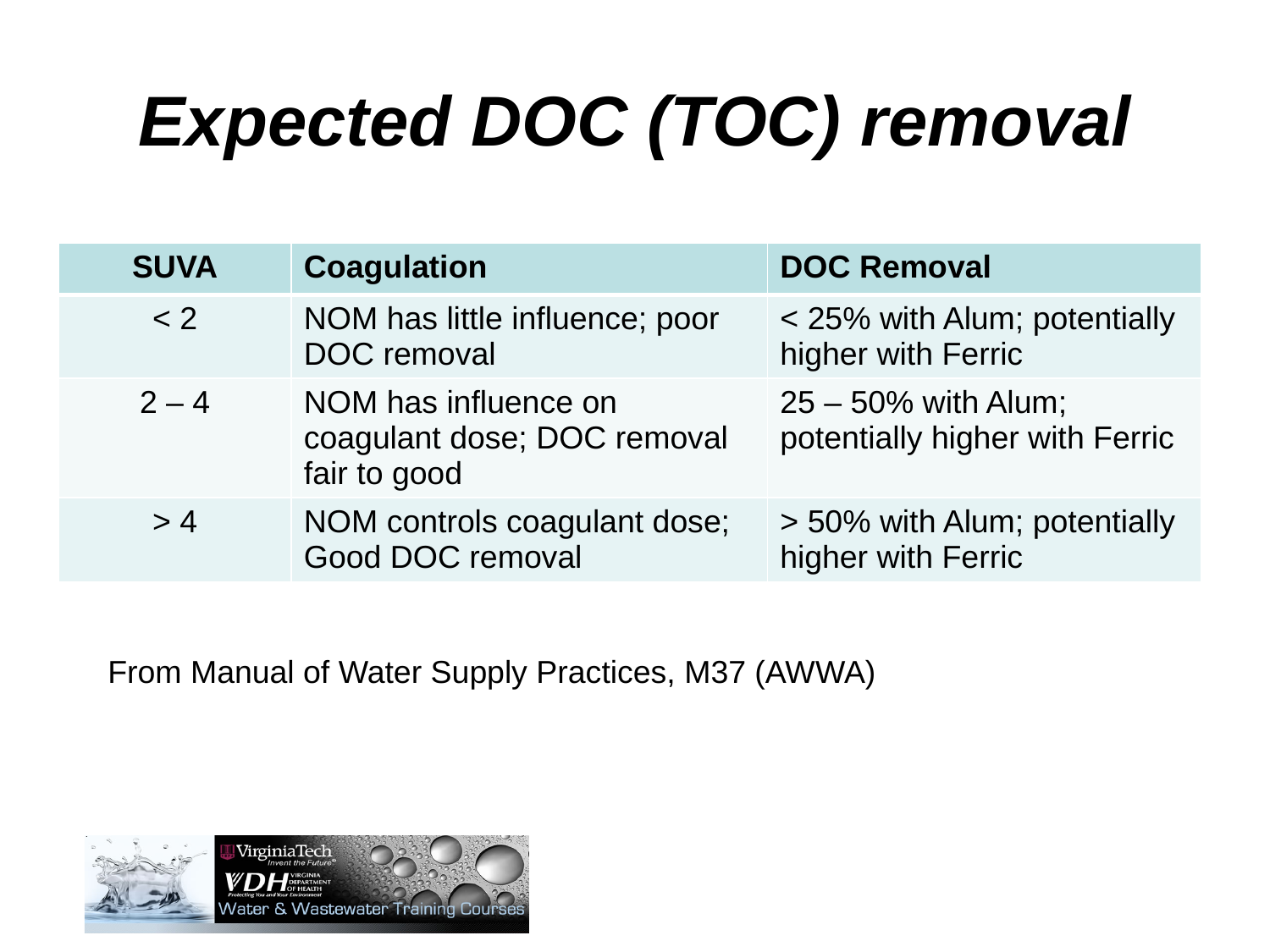

# Expected DOC (TOC) removal
| SUVA | Coagulation | DOC Removal |
| --- | --- | --- |
| < 2 | NOM has little influence; poor DOC removal | < 25% with Alum; potentially higher with Ferric |
| 2 – 4 | NOM has influence on coagulant dose; DOC removal fair to good | 25 – 50% with Alum; potentially higher with Ferric |
| > 4 | NOM controls coagulant dose; Good DOC removal | > 50% with Alum; potentially higher with Ferric |
From Manual of Water Supply Practices, M37 (AWWA)